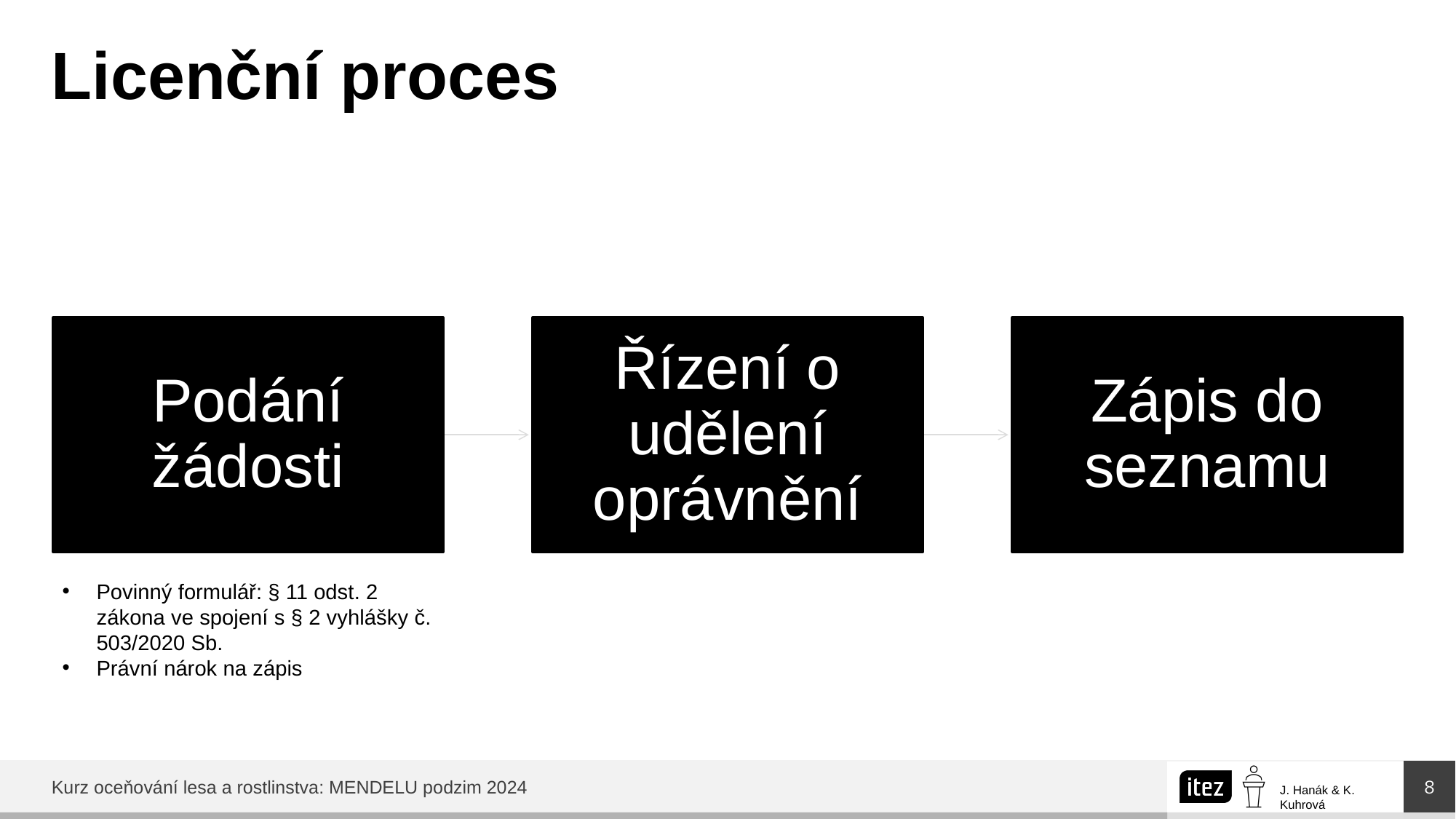

# Licenční proces

Podání žádosti

Řízení o udělení oprávnění
Zápis do seznamu
Povinný formulář: § 11 odst. 2 zákona ve spojení s § 2 vyhlášky č. 503/2020 Sb.
Právní nárok na zápis
8
Kurz oceňování lesa a rostlinstva: MENDELU podzim 2024